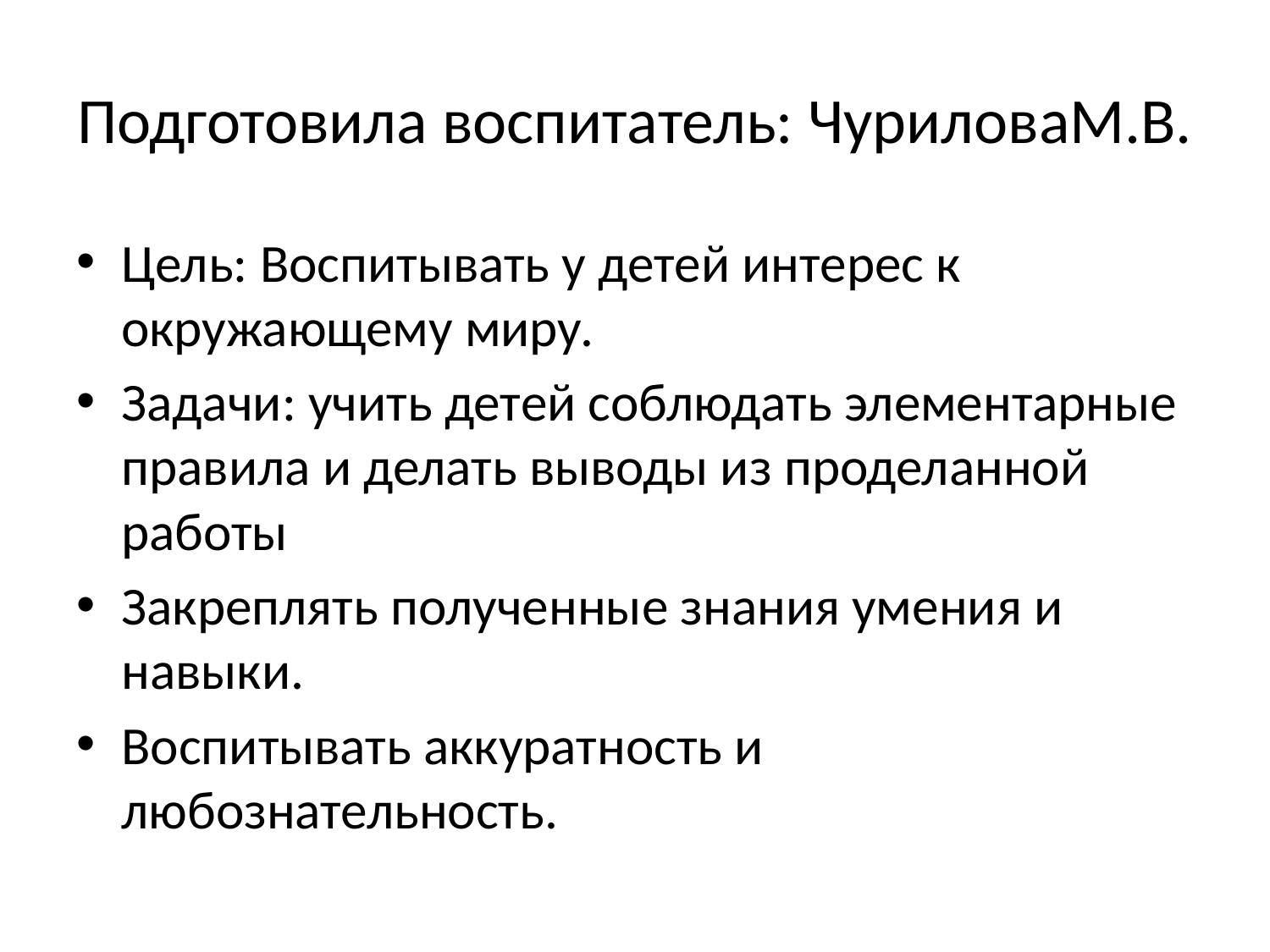

# Подготовила воспитатель: ЧуриловаМ.В.
Цель: Воспитывать у детей интерес к окружающему миру.
Задачи: учить детей соблюдать элементарные правила и делать выводы из проделанной работы
Закреплять полученные знания умения и навыки.
Воспитывать аккуратность и любознательность.